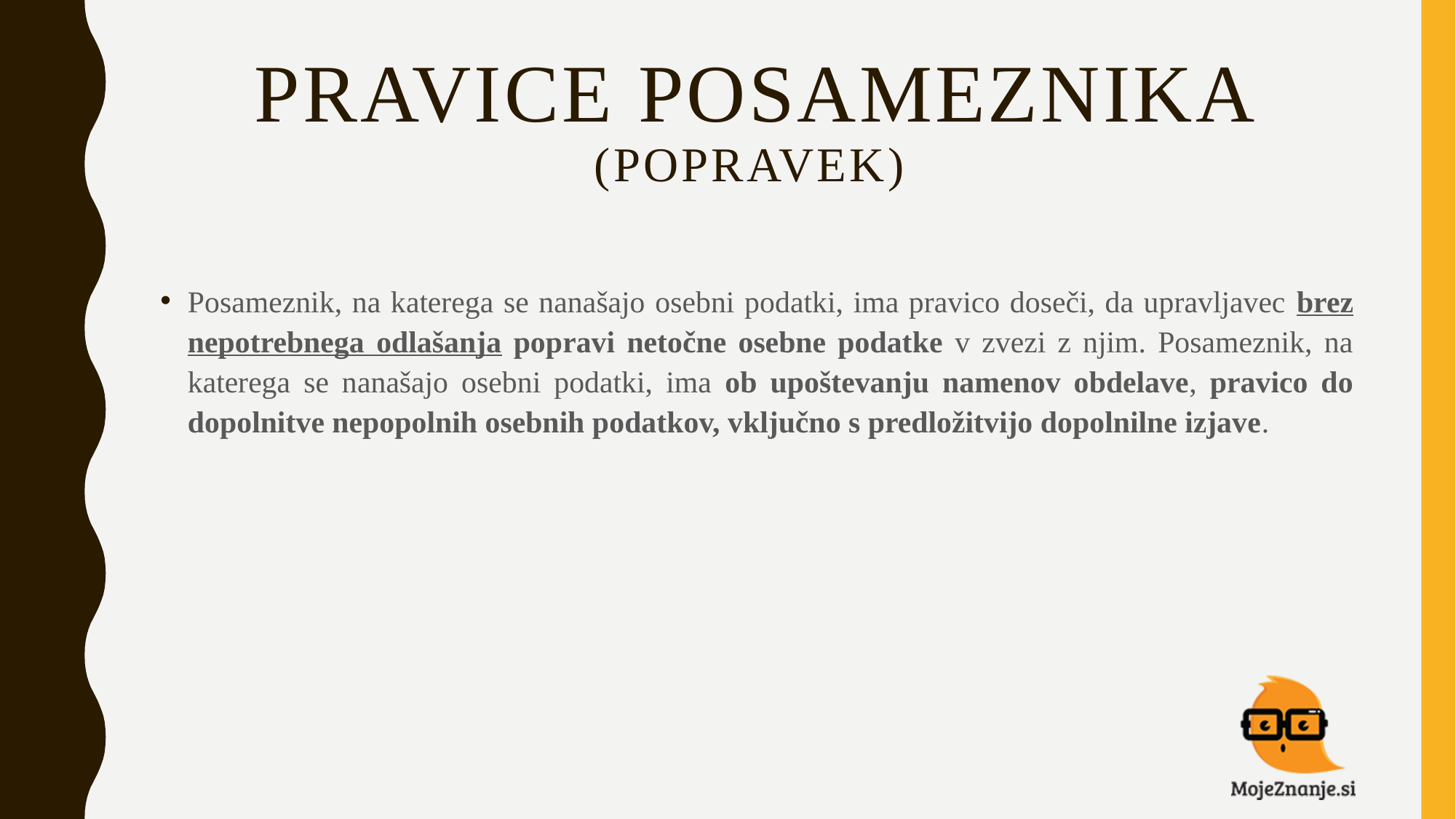

# Pravice posameznika (POPRAVEK)
Posameznik, na katerega se nanašajo osebni podatki, ima pravico doseči, da upravljavec brez nepotrebnega odlašanja popravi netočne osebne podatke v zvezi z njim. Posameznik, na katerega se nanašajo osebni podatki, ima ob upoštevanju namenov obdelave, pravico do dopolnitve nepopolnih osebnih podatkov, vključno s predložitvijo dopolnilne izjave.